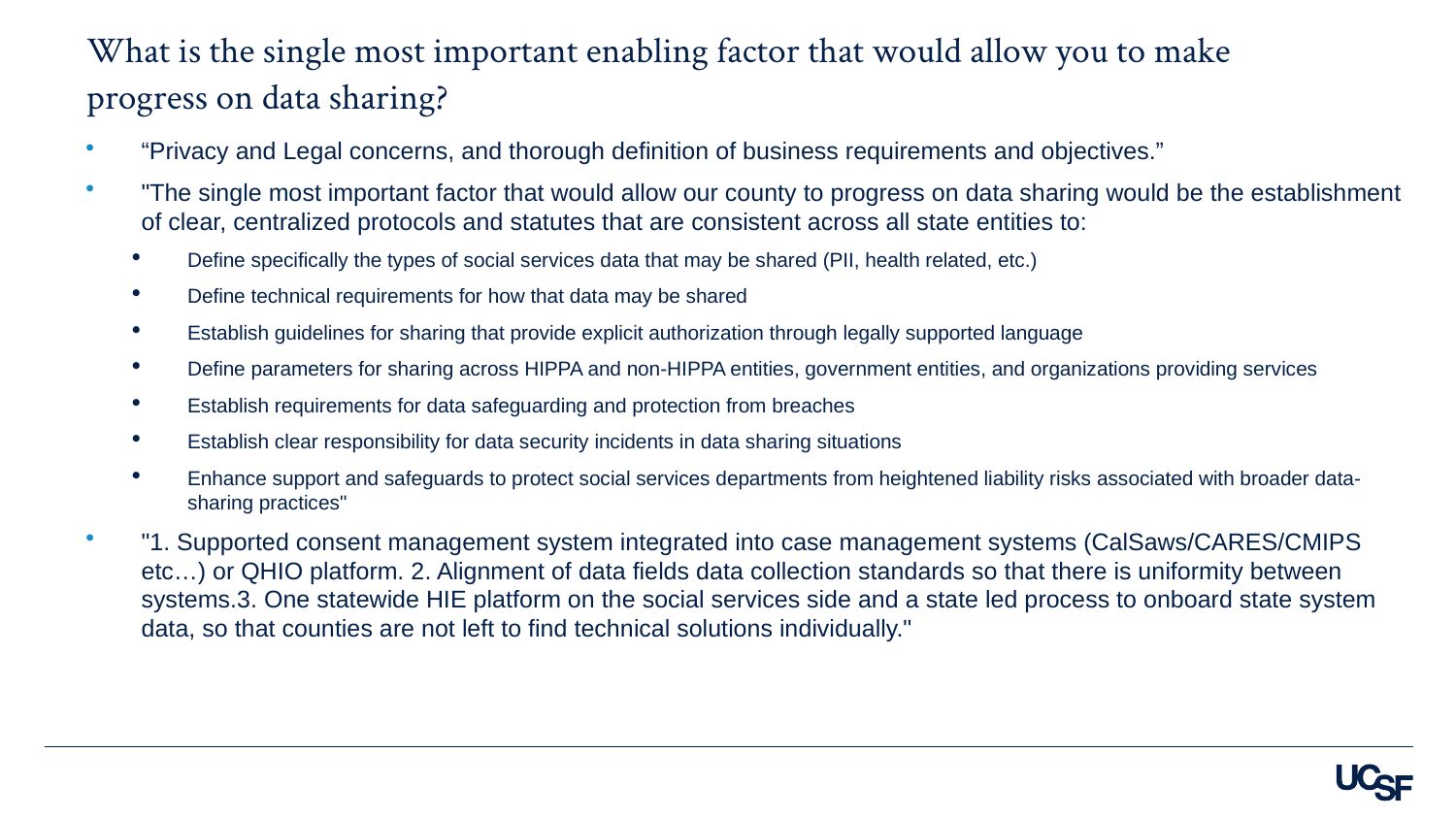

# What is the single most important enabling factor that would allow you to make progress on data sharing?
“Privacy and Legal concerns, and thorough definition of business requirements and objectives.”
"The single most important factor that would allow our county to progress on data sharing would be the establishment of clear, centralized protocols and statutes that are consistent across all state entities to:
Define specifically the types of social services data that may be shared (PII, health related, etc.)
Define technical requirements for how that data may be shared
Establish guidelines for sharing that provide explicit authorization through legally supported language
Define parameters for sharing across HIPPA and non-HIPPA entities, government entities, and organizations providing services
Establish requirements for data safeguarding and protection from breaches
Establish clear responsibility for data security incidents in data sharing situations
Enhance support and safeguards to protect social services departments from heightened liability risks associated with broader data-sharing practices"
"1. Supported consent management system integrated into case management systems (CalSaws/CARES/CMIPS etc…) or QHIO platform. 2. Alignment of data fields data collection standards so that there is uniformity between systems.3. One statewide HIE platform on the social services side and a state led process to onboard state system data, so that counties are not left to find technical solutions individually."